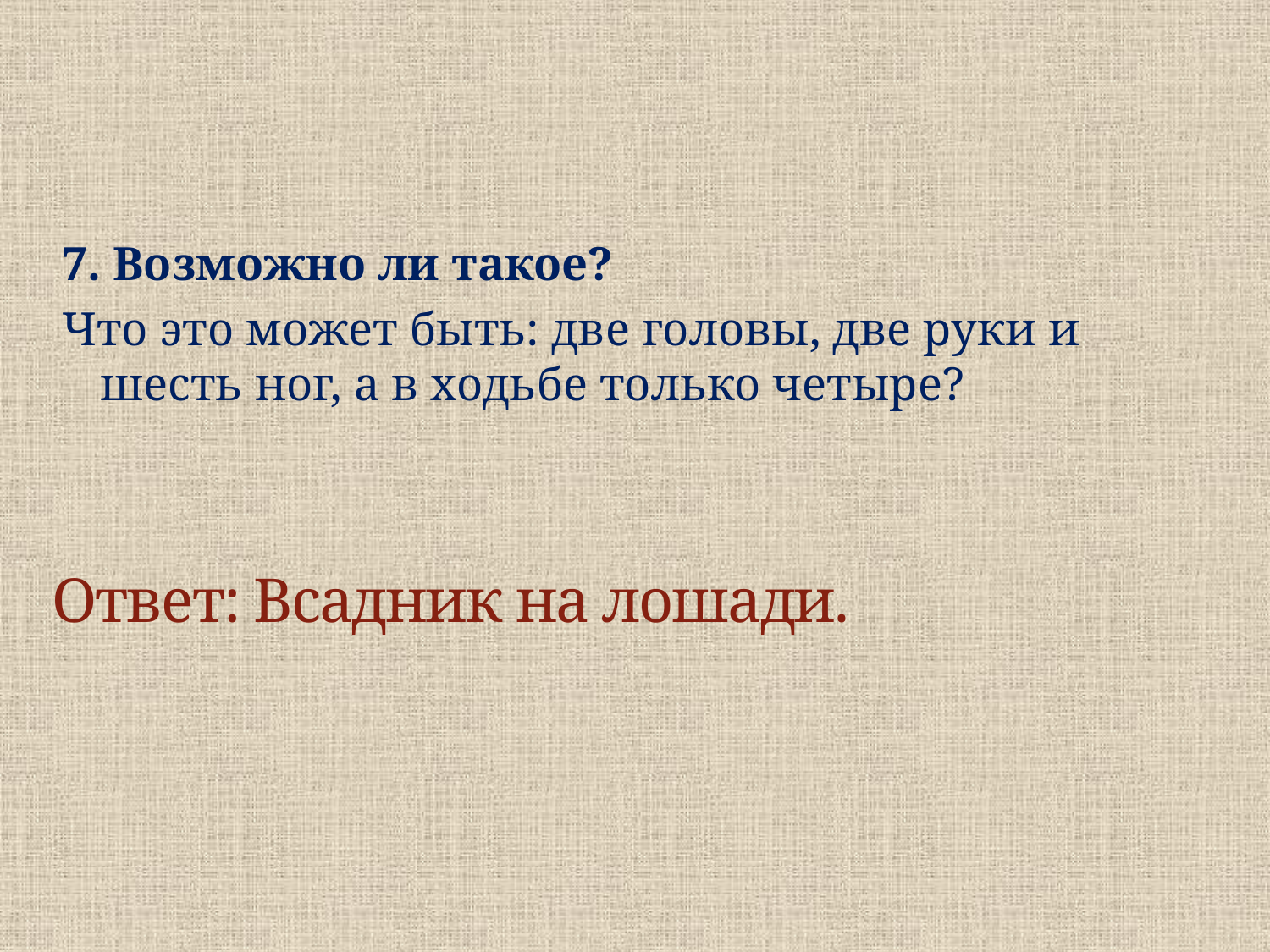

7. Возможно ли такое?
Что это может быть: две головы, две руки и шесть ног, а в ходьбе только четыре?

# Ответ: Всадник на лошади.